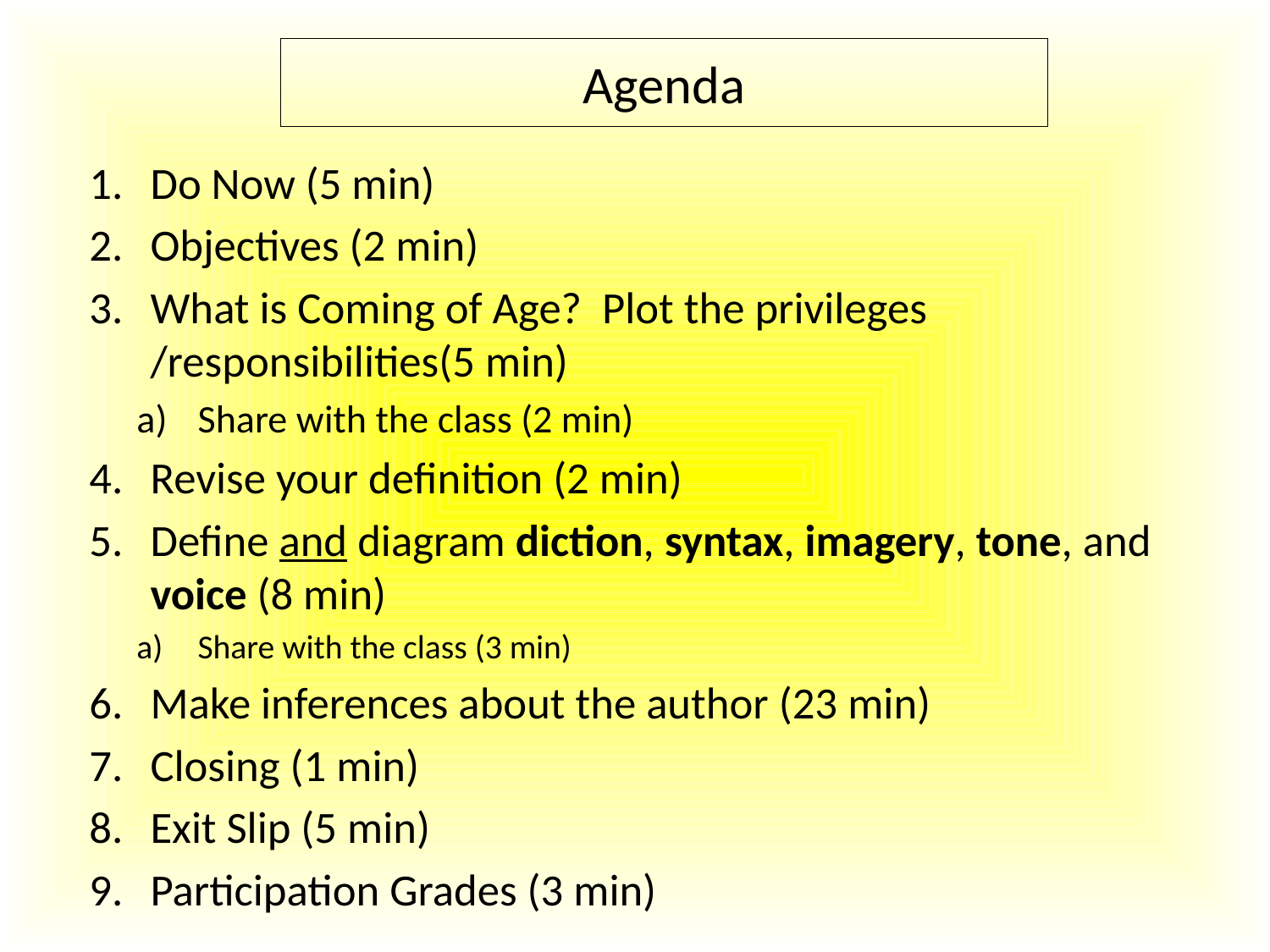

Agenda
Do Now (5 min)
Objectives (2 min)
What is Coming of Age?  Plot the privileges /responsibilities(5 min)
Share with the class (2 min)
Revise your definition (2 min)
Define and diagram diction, syntax, imagery, tone, and voice (8 min)
Share with the class (3 min)
Make inferences about the author (23 min)
Closing (1 min)
Exit Slip (5 min)
Participation Grades (3 min)